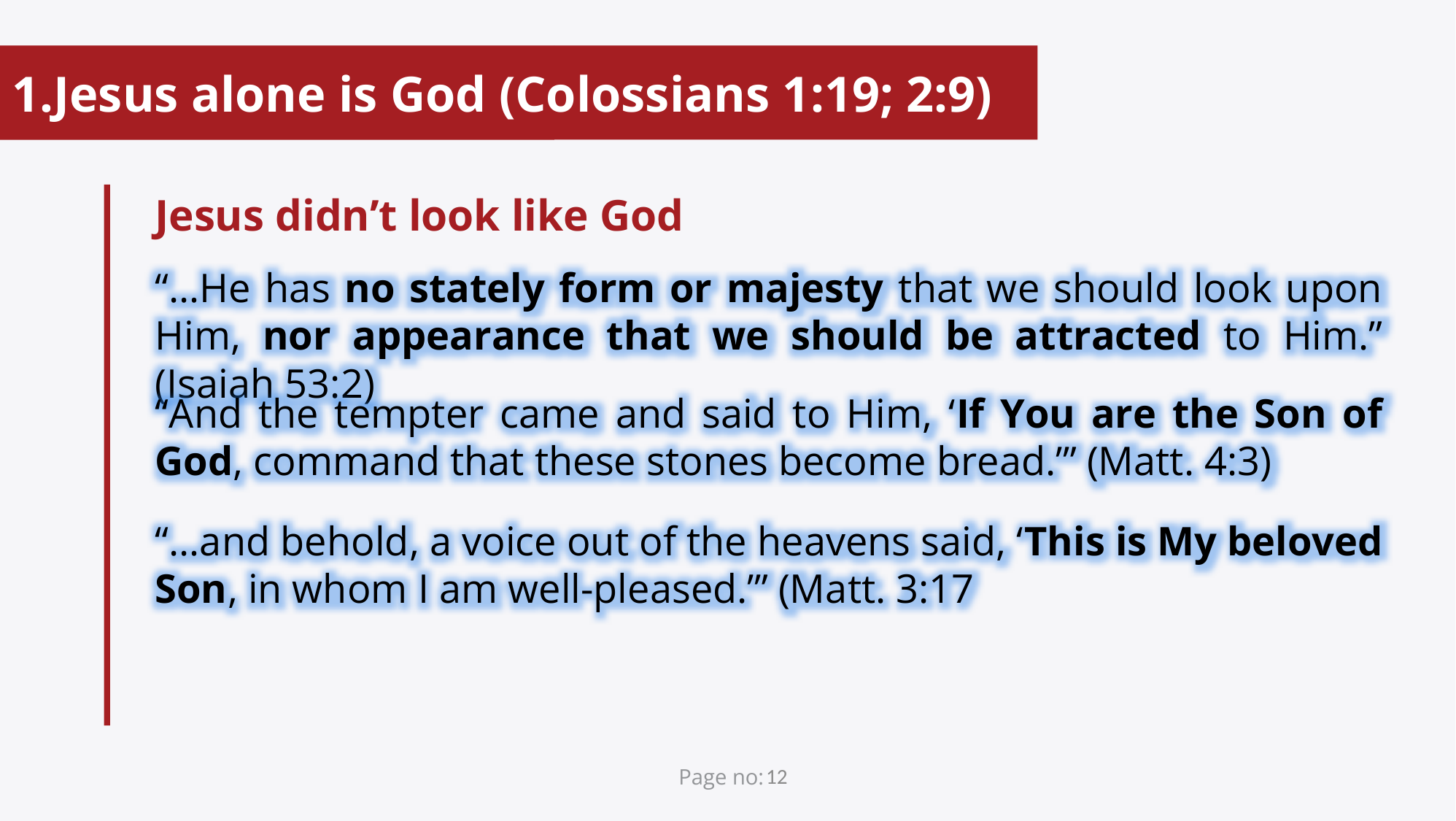

Jesus alone is God (Colossians 1:19; 2:9)
Jesus didn’t look like God
“…He has no stately form or majesty that we should look upon Him, nor appearance that we should be attracted to Him.” (Isaiah 53:2)
“And the tempter came and said to Him, ‘If You are the Son of God, command that these stones become bread.’” (Matt. 4:3)
“…and behold, a voice out of the heavens said, ‘This is My beloved Son, in whom I am well-pleased.’” (Matt. 3:17